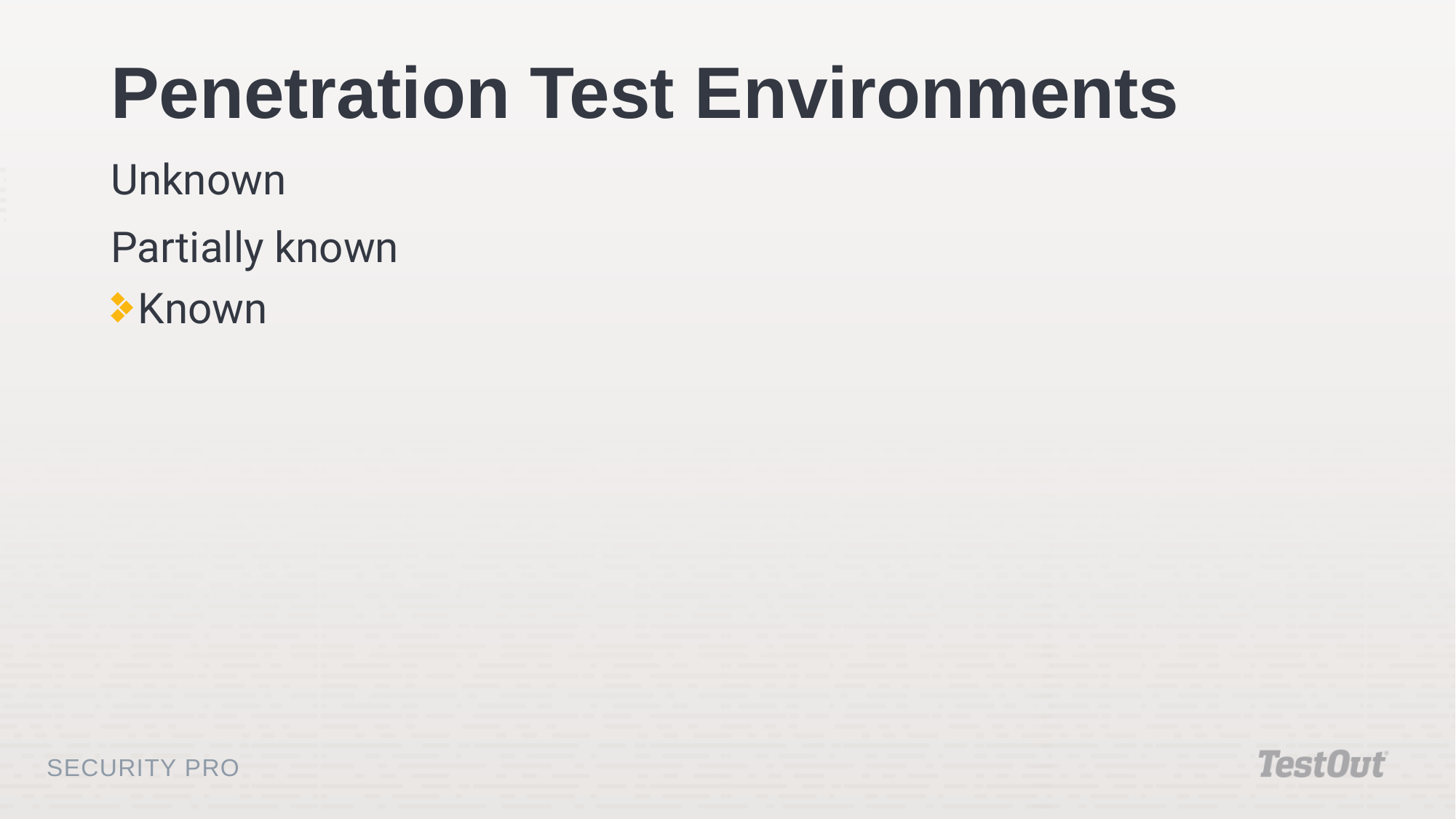

# Penetration Test Environments
Unknown
Partially known
Known
Security Pro